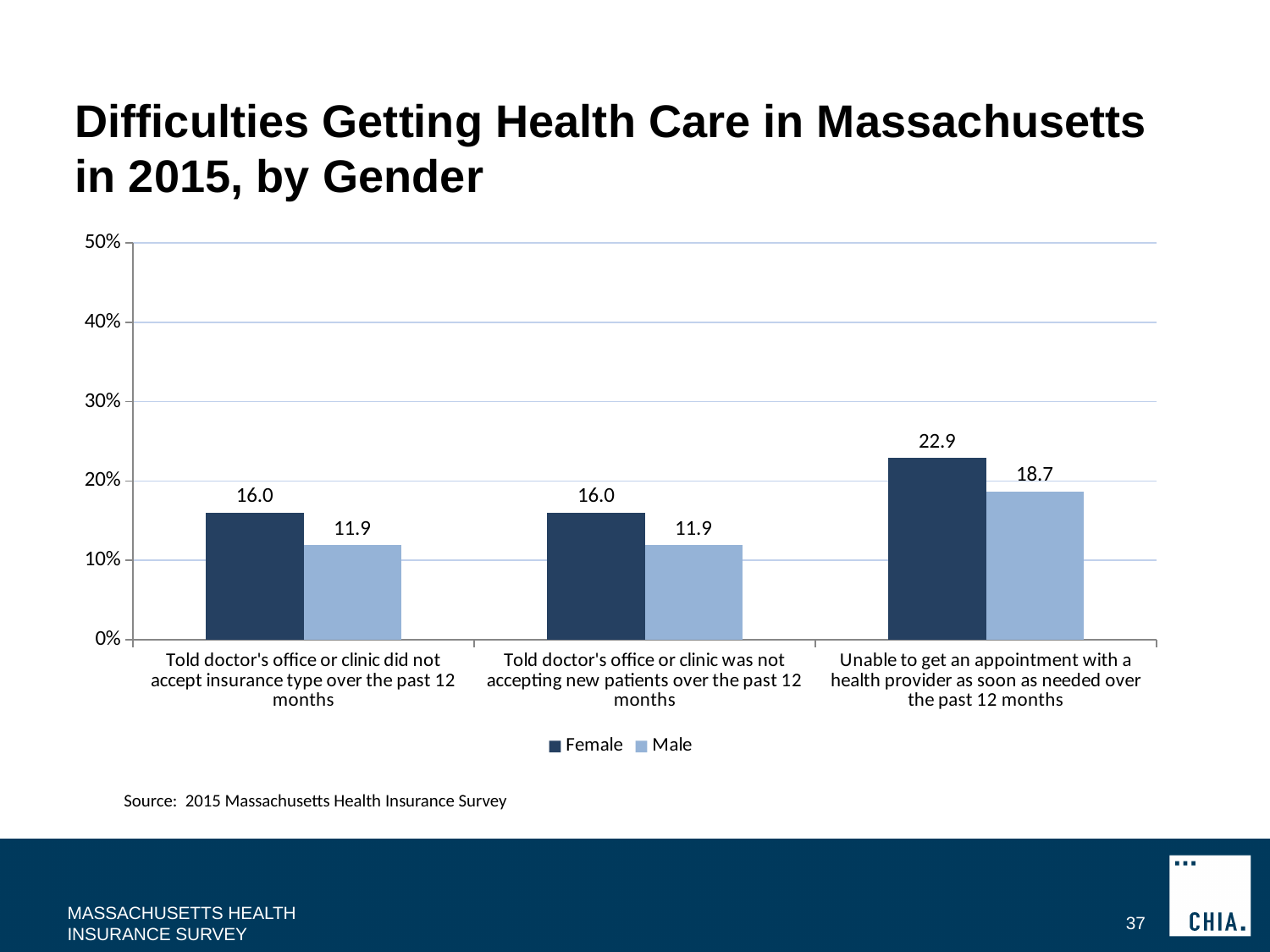

# Difficulties Getting Health Care in Massachusetts in 2015, by Gender

### Chart

| Category | Female | Male |
|---|---|---|
| Told doctor's office or clinic did not accept insurance type over the past 12 months | 16.0 | 11.9 |
| Told doctor's office or clinic was not accepting new patients over the past 12 months | 16.0 | 11.9 |
| Unable to get an appointment with a health provider as soon as needed over the past 12 months | 22.9 | 18.7 |
Source:  2015 Massachusetts Health Insurance Survey
MASSACHUSETTS HEALTH INSURANCE SURVEY
37